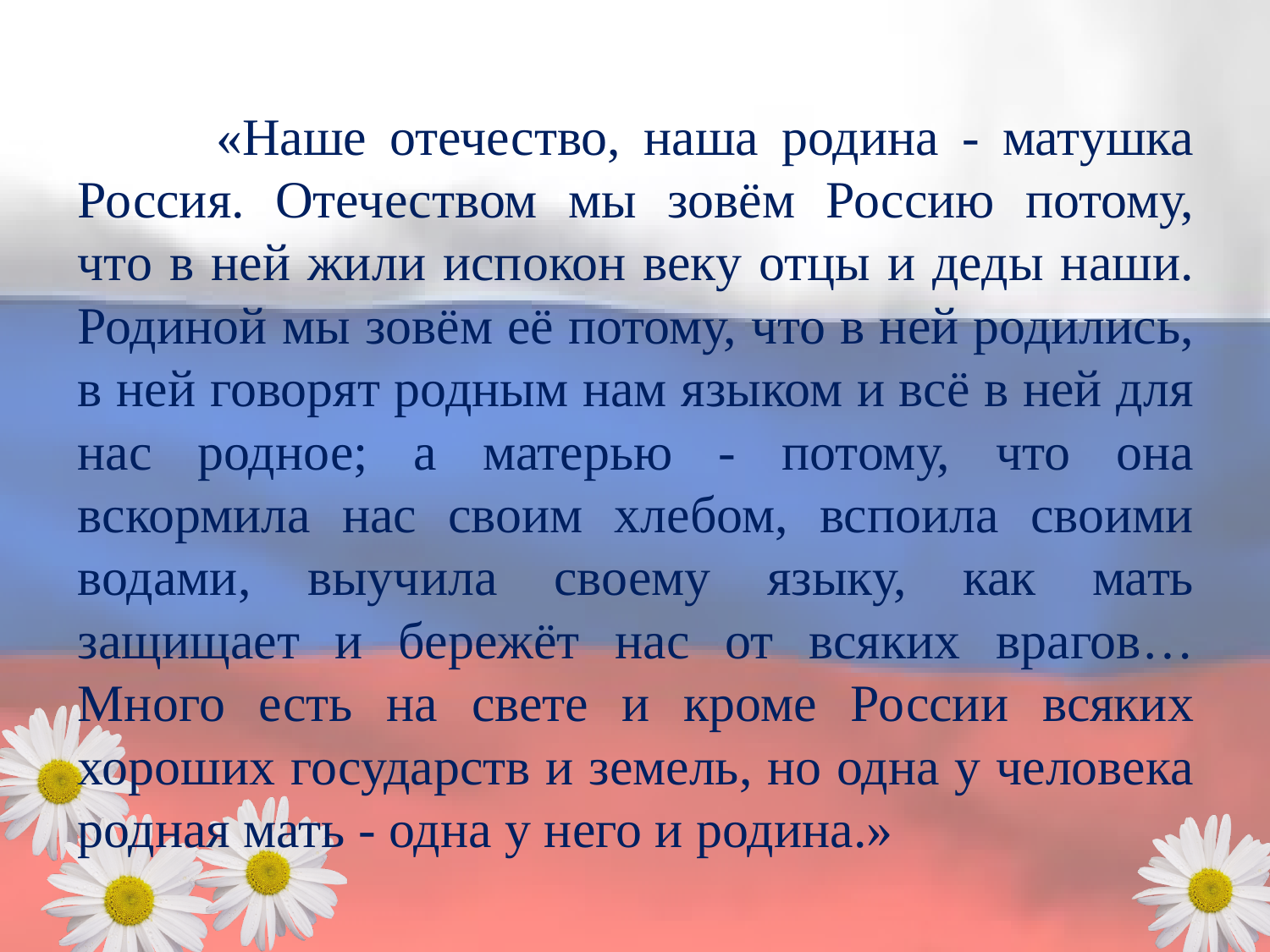

«Наше отечество, наша родина - матушка Россия. Отечеством мы зовём Россию потому, что в ней жили испокон веку отцы и деды наши. Родиной мы зовём её потому, что в ней родились, в ней говорят родным нам языком и всё в ней для нас родное; а матерью - потому, что она вскормила нас своим хлебом, вспоила своими водами, выучила своему языку, как мать защищает и бережёт нас от всяких врагов… Много есть на свете и кроме России всяких хороших государств и земель, но одна у человека родная мать - одна у него и родина.»